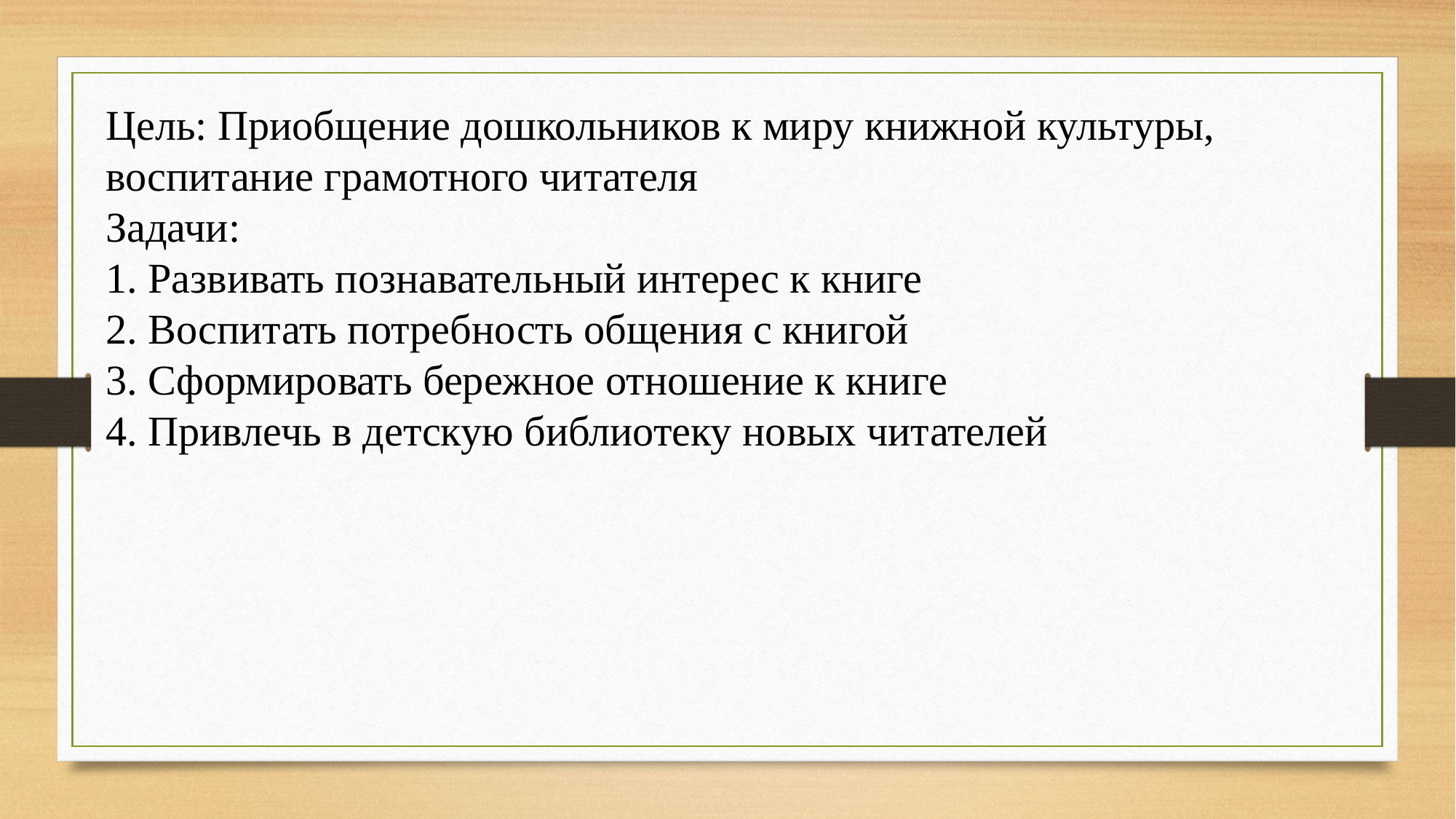

Цель: Приобщение дошкольников к миру книжной культуры, воспитание грамотного читателя
Задачи:
1. Развивать познавательный интерес к книге
2. Воспитать потребность общения с книгой
3. Сформировать бережное отношение к книге
4. Привлечь в детскую библиотеку новых читателей